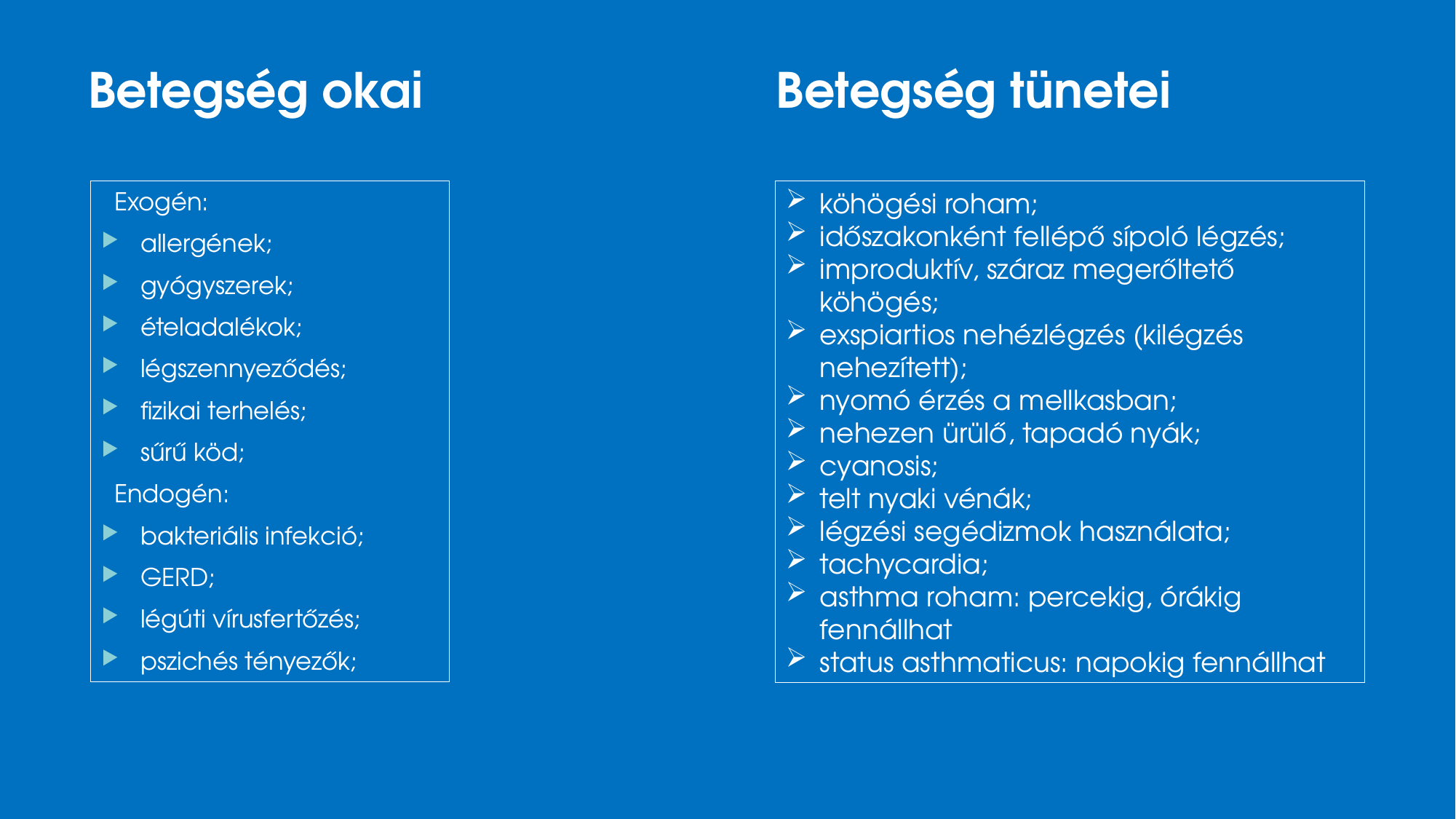

# Betegség okai                          Betegség tünetei
köhögési roham;
időszakonként fellépő sípoló légzés;
improduktív, száraz megerőltető köhögés;
exspiartios nehézlégzés (kilégzés nehezített);
nyomó érzés a mellkasban;
nehezen ürülő, tapadó nyák;
cyanosis;
telt nyaki vénák;
légzési segédizmok használata;
tachycardia;
asthma roham: percekig, órákig fennállhat
status asthmaticus: napokig fennállhat
Exogén:
allergének;
gyógyszerek;
ételadalékok;
légszennyeződés;
fizikai terhelés;
sűrű köd;
Endogén:
bakteriális infekció;
GERD;
légúti vírusfertőzés;
pszichés tényezők;